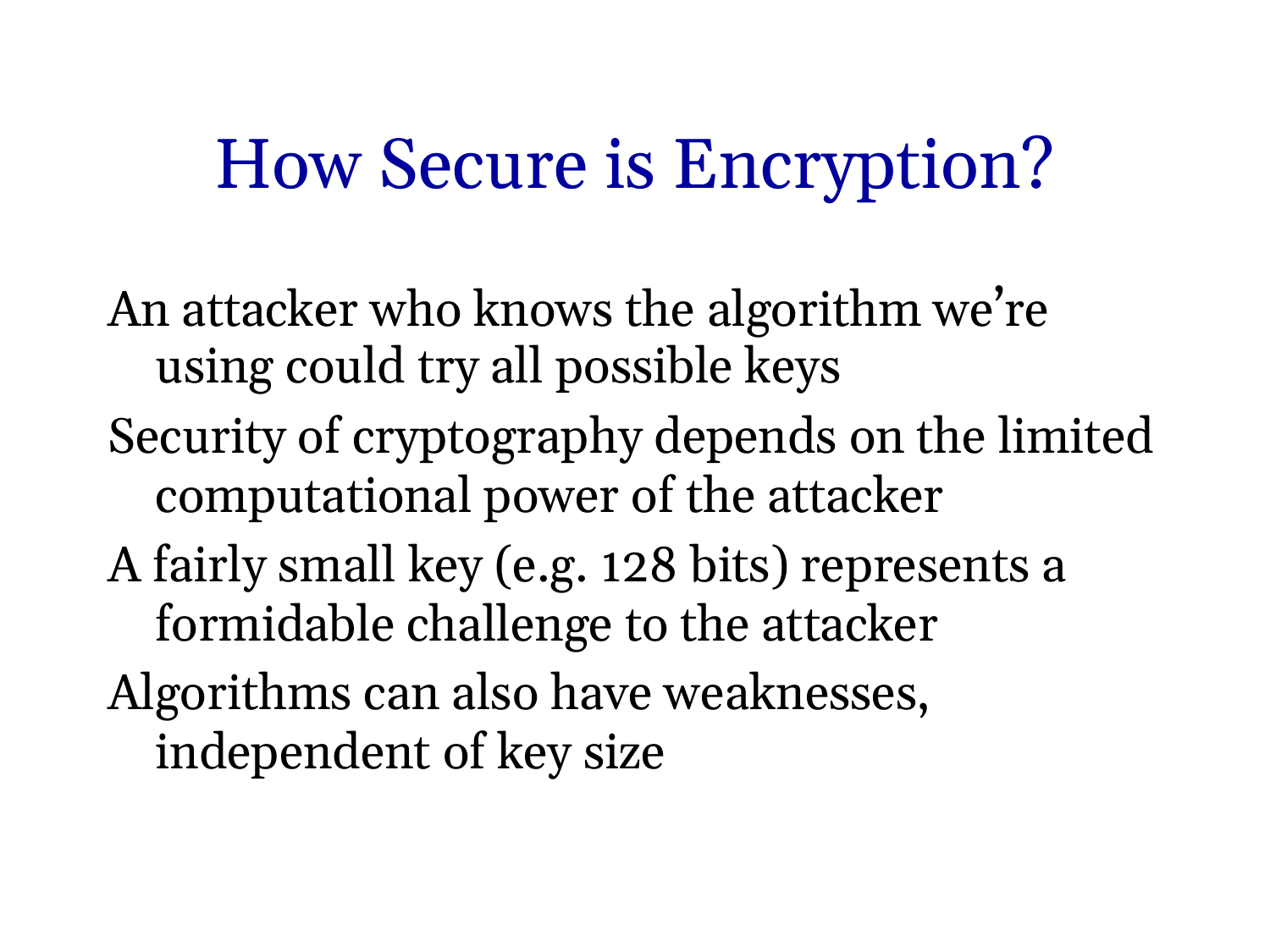

# How Secure is Encryption?
An attacker who knows the algorithm we’re using could try all possible keys
Security of cryptography depends on the limited computational power of the attacker
A fairly small key (e.g. 128 bits) represents a formidable challenge to the attacker
Algorithms can also have weaknesses, independent of key size